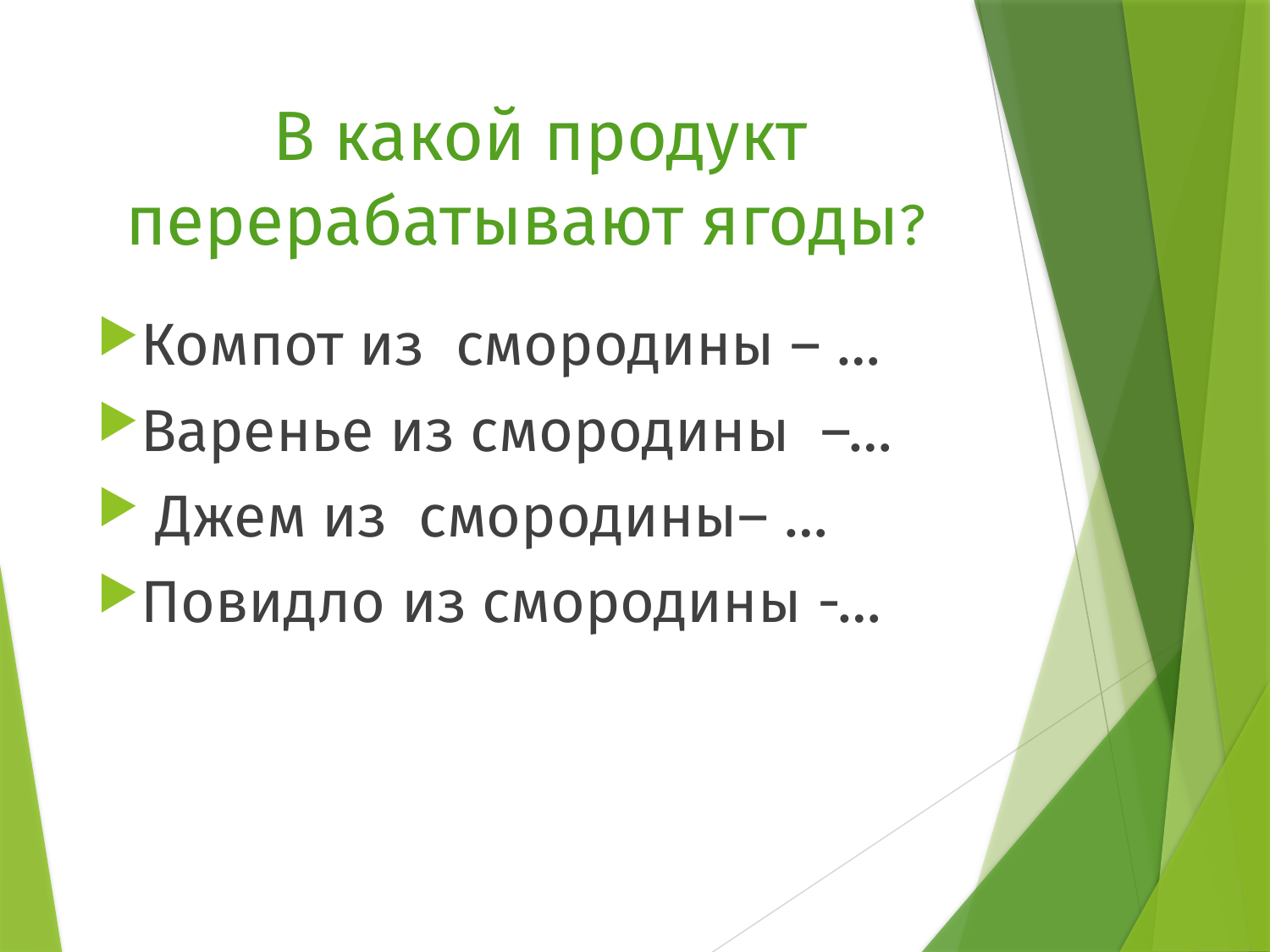

# В какой продукт перерабатывают ягоды?
Компот из  смородины – …
Варенье из смородины  –…
 Джем из  смородины– …
Повидло из смородины -…